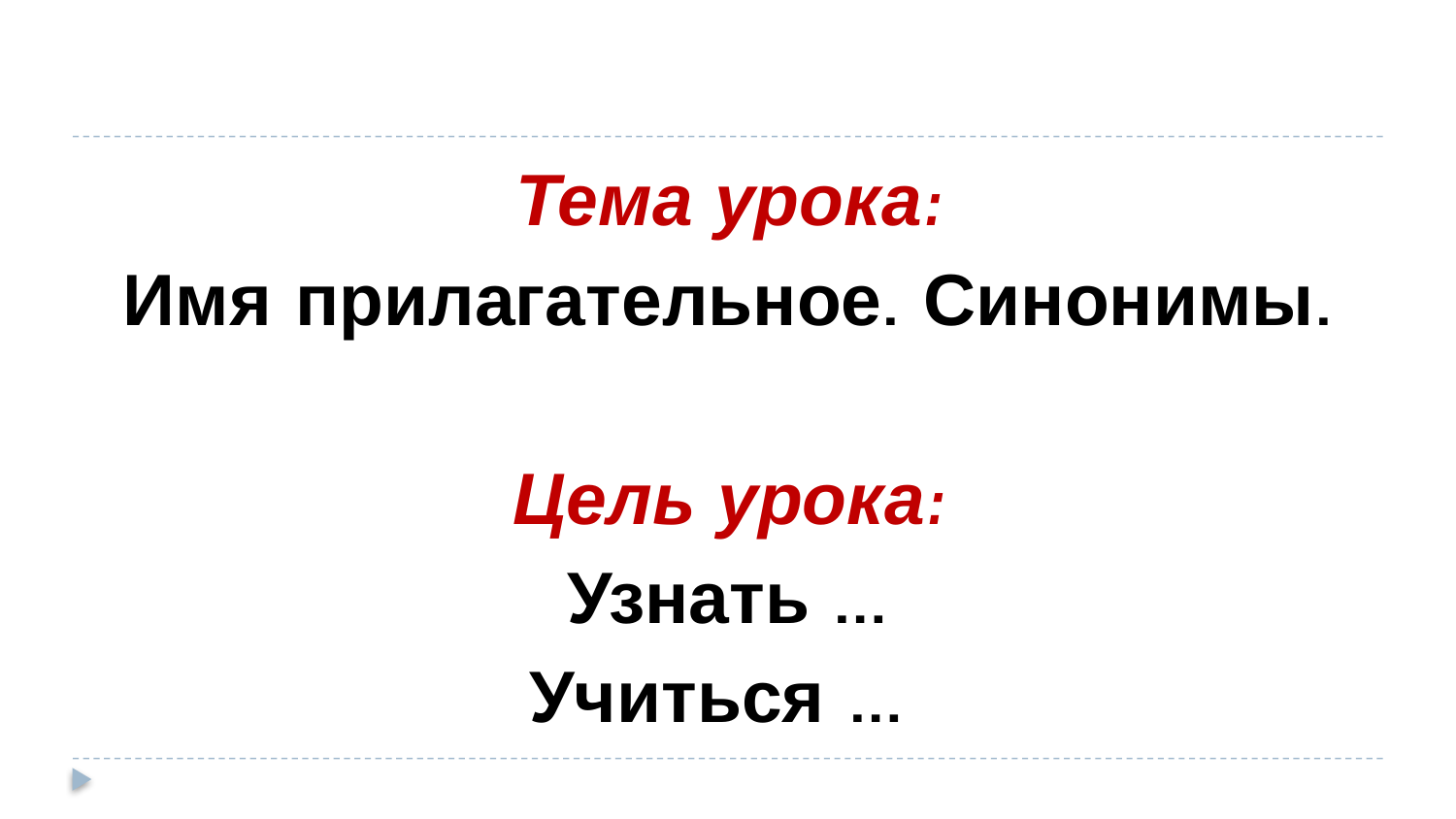

Тема урока:
Имя прилагательное. Синонимы.

Цель урока:
Узнать …
Учиться …